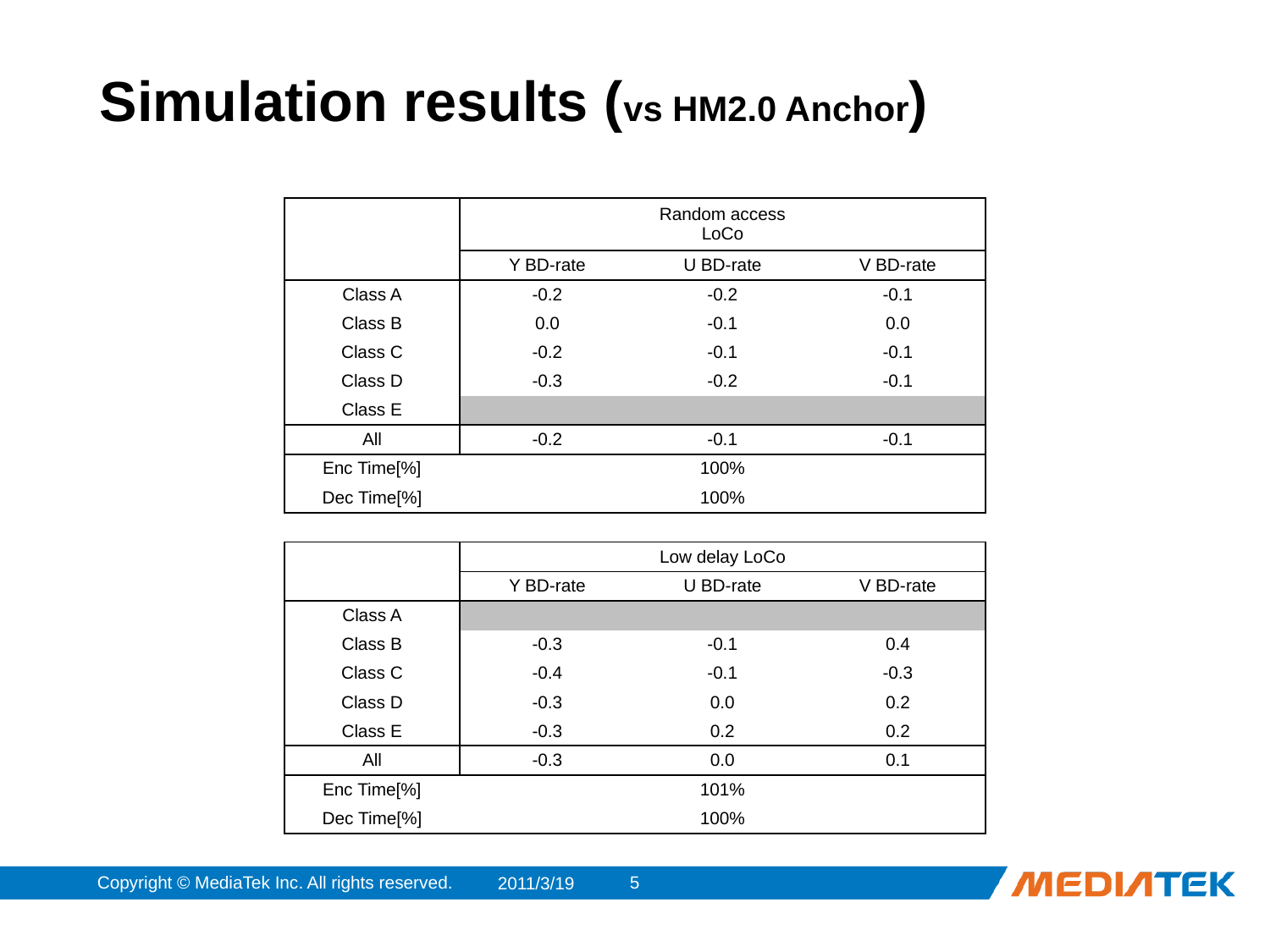

# Simulation results (vs HM2.0 Anchor)
|  |  |  |  |  |  |
| --- | --- | --- | --- | --- | --- |
|  |  |  | Random access LoCo |  |  |
|  |  | Y BD-rate | U BD-rate | V BD-rate |  |
|  | Class A | -0.2 | -0.2 | -0.1 |  |
|  | Class B | 0.0 | -0.1 | 0.0 |  |
|  | Class C | -0.2 | -0.1 | -0.1 |  |
|  | Class D | -0.3 | -0.2 | -0.1 |  |
|  | Class E |  |  |  |  |
|  | All | -0.2 | -0.1 | -0.1 |  |
|  | Enc Time[%] | 100% |  |  |  |
|  | Dec Time[%] | 100% |  |  |  |
|  |  |  |  |  |  |
|  |  | Low delay LoCo |  |  |  |
|  |  | Y BD-rate | U BD-rate | V BD-rate |  |
|  | Class A |  |  |  |  |
|  | Class B | -0.3 | -0.1 | 0.4 |  |
|  | Class C | -0.4 | -0.1 | -0.3 |  |
|  | Class D | -0.3 | 0.0 | 0.2 |  |
|  | Class E | -0.3 | 0.2 | 0.2 |  |
|  | All | -0.3 | 0.0 | 0.1 |  |
|  | Enc Time[%] | 101% |  |  |  |
|  | Dec Time[%] | 100% |  |  |  |
|  |  |  |  |  |  |
Copyright © MediaTek Inc. All rights reserved.
5
2011/3/19